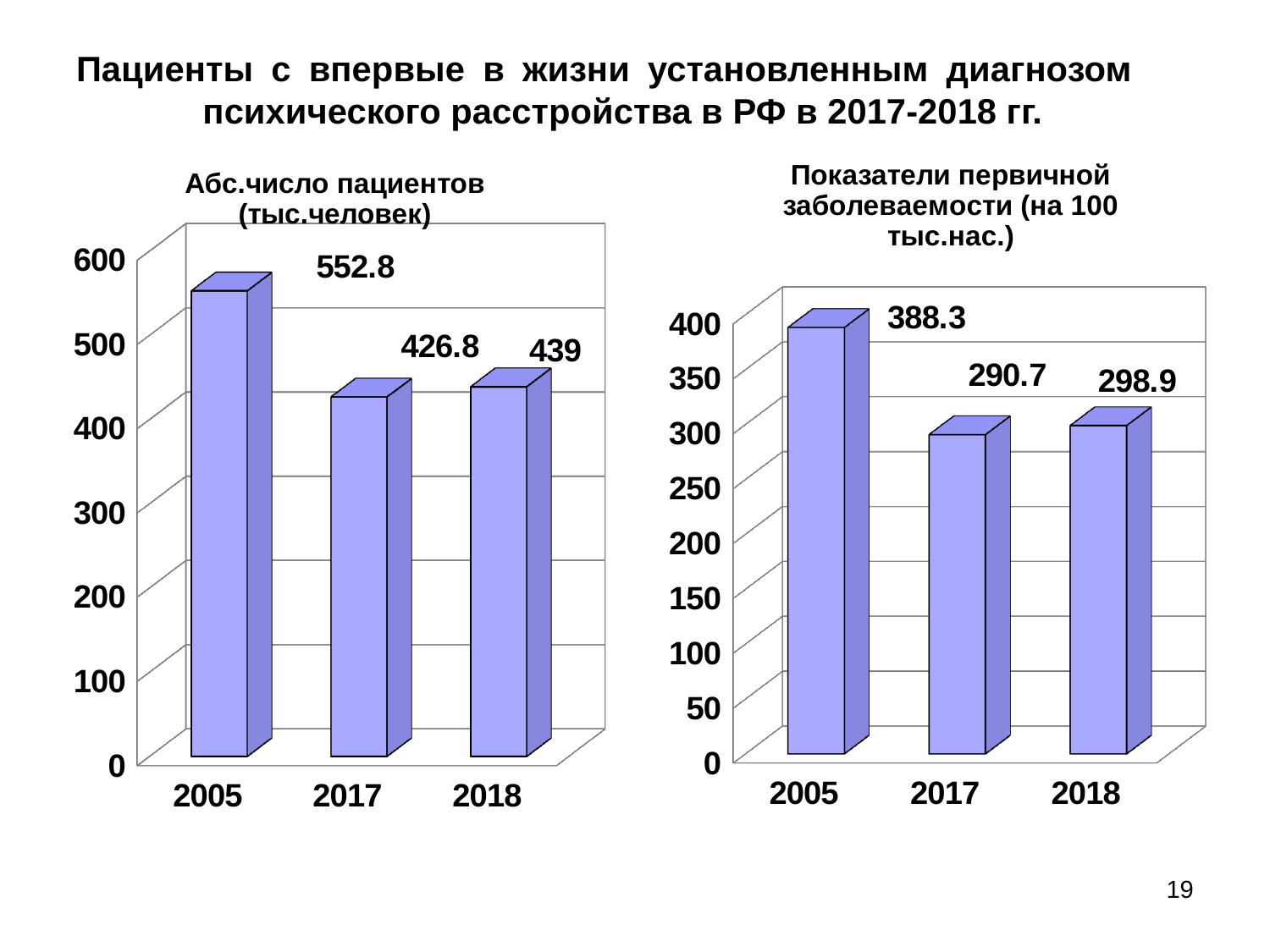

# Пациенты с впервые в жизни установленным диагнозом психического расстройства в РФ в 2017-2018 гг.

[unsupported chart]

[unsupported chart]

19